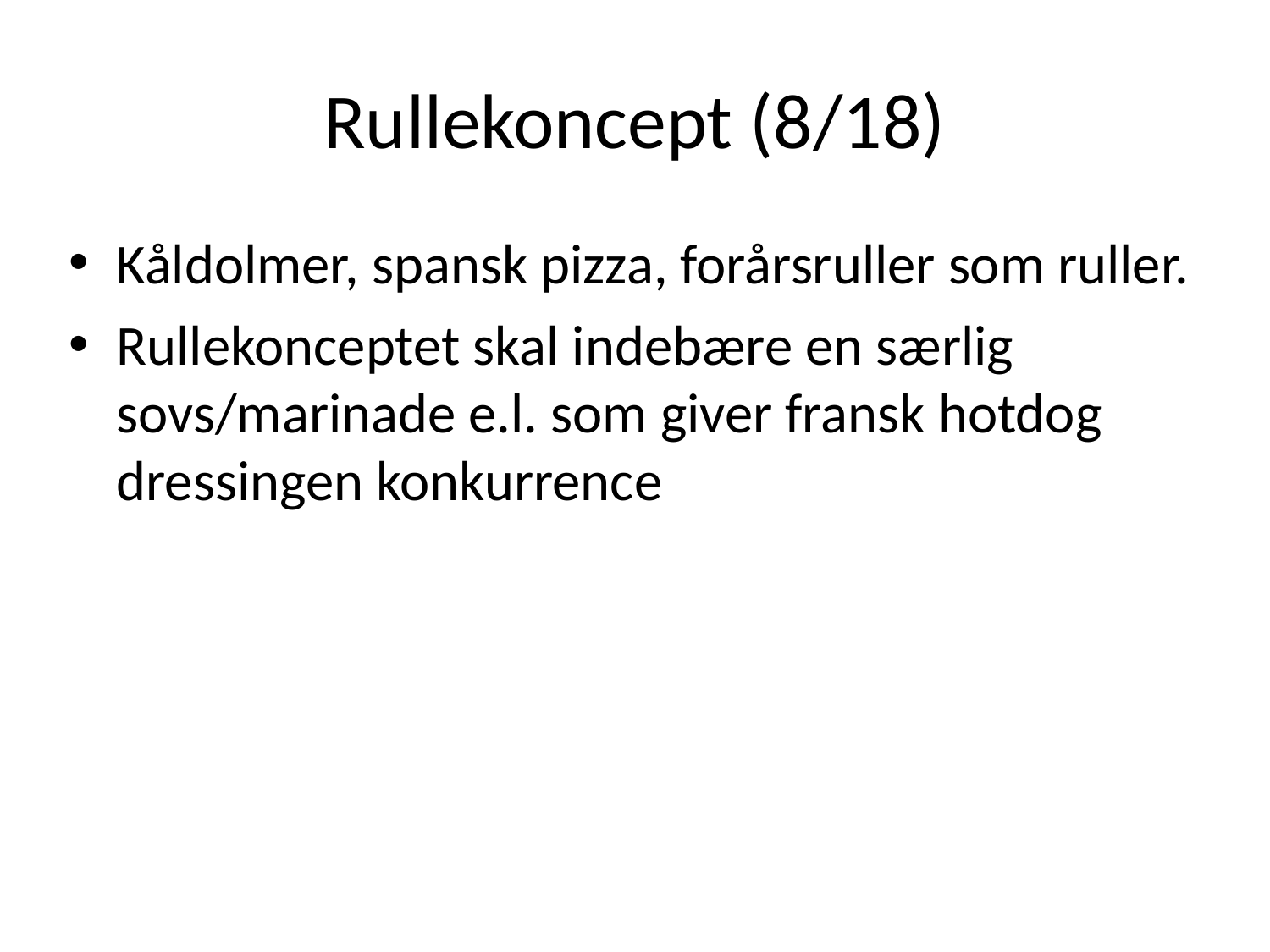

# Rullekoncept (8/18)
Kåldolmer, spansk pizza, forårsruller som ruller.
Rullekonceptet skal indebære en særlig sovs/marinade e.l. som giver fransk hotdog dressingen konkurrence